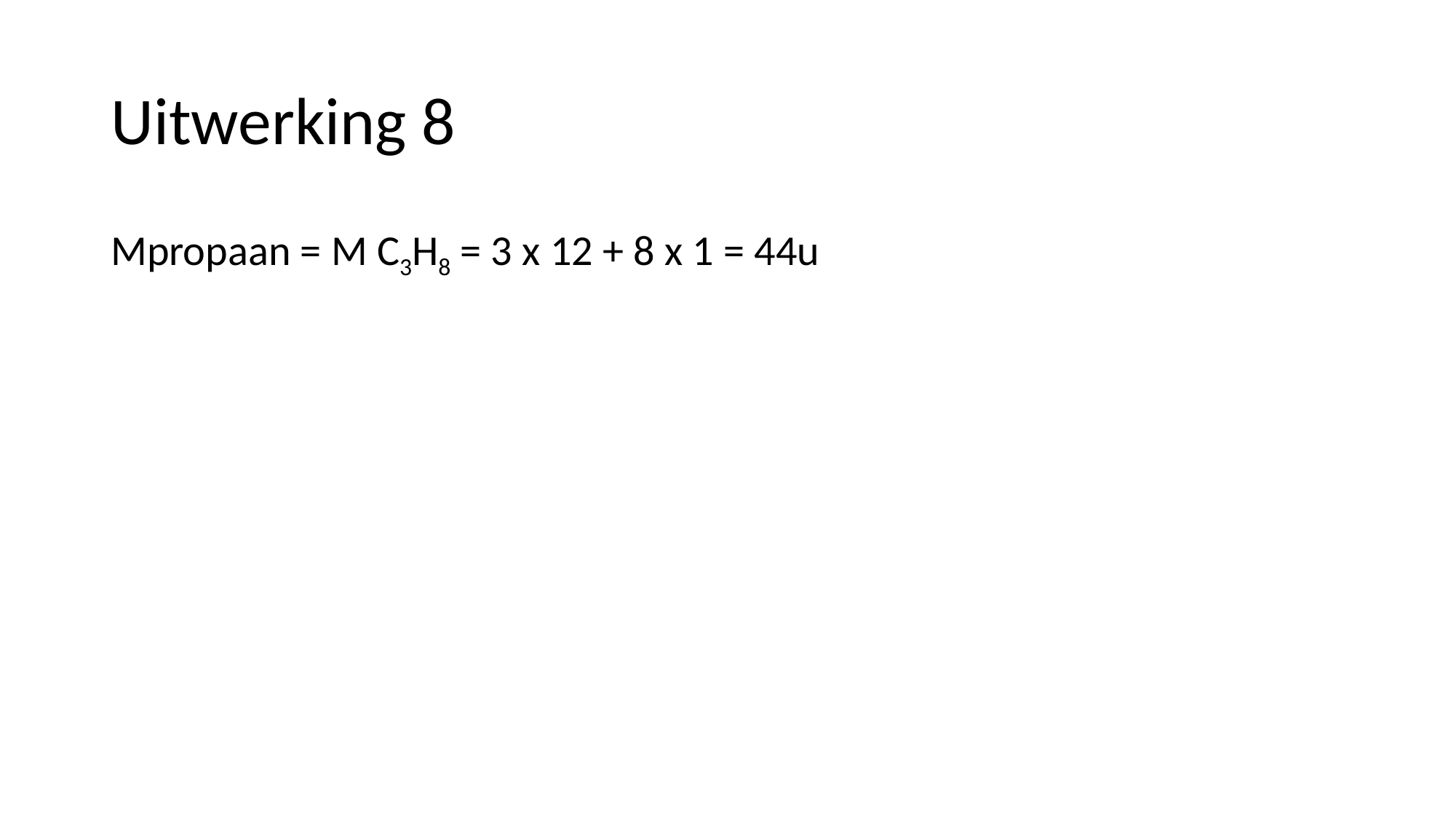

# Uitwerking 8
Mpropaan = M C3H8 = 3 x 12 + 8 x 1 = 44u